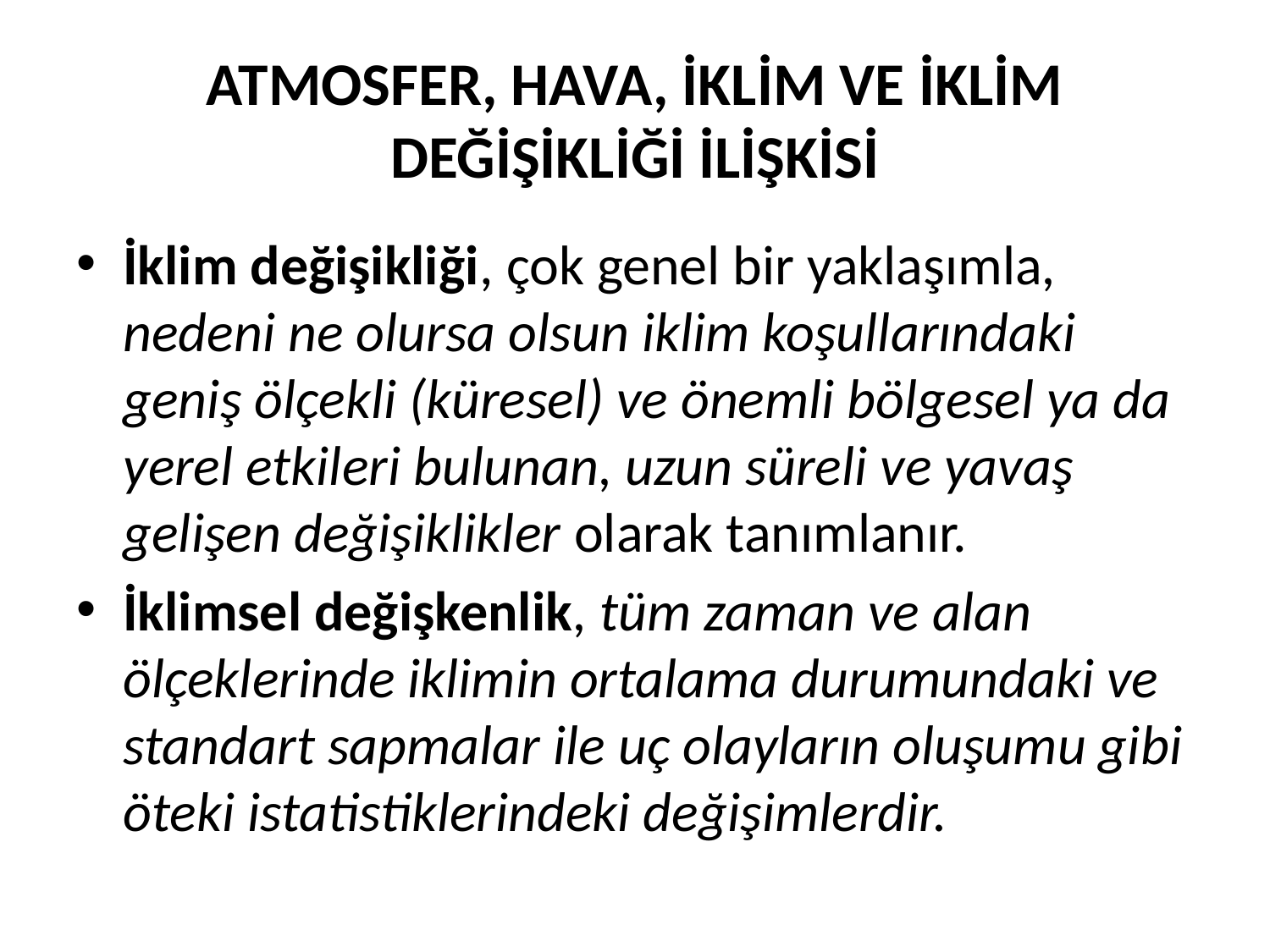

# ATMOSFER, HAVA, İKLİM VE İKLİM DEĞİŞİKLİĞİ İLİŞKİSİ
İklim değişikliği, çok genel bir yaklaşımla, nedeni ne olursa olsun iklim koşullarındaki geniş ölçekli (küresel) ve önemli bölgesel ya da yerel etkileri bulunan, uzun süreli ve yavaş gelişen değişiklikler olarak tanımlanır.
İklimsel değişkenlik, tüm zaman ve alan ölçeklerinde iklimin ortalama durumundaki ve standart sapmalar ile uç olayların oluşumu gibi öteki istatistiklerindeki değişimlerdir.